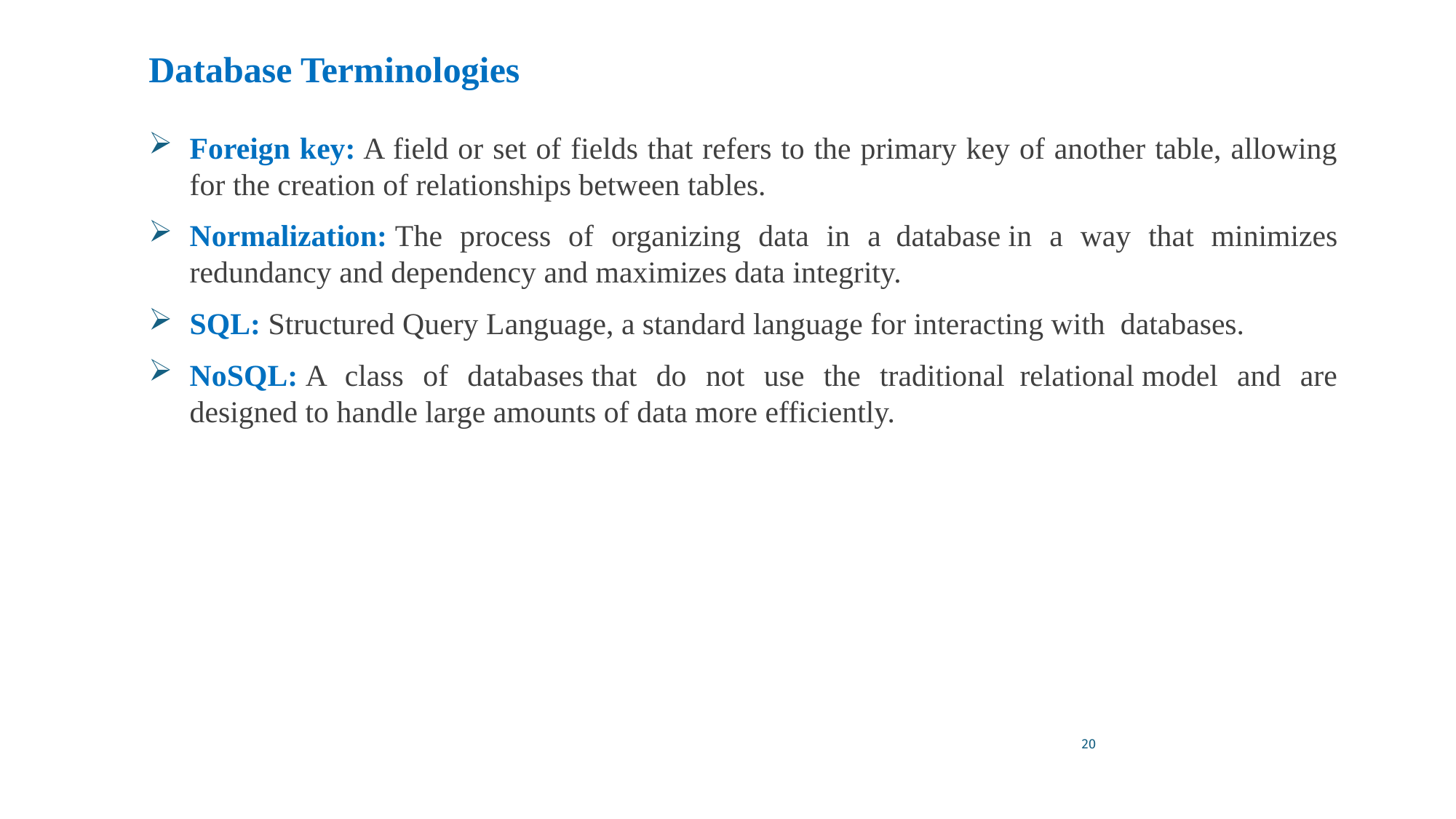

# Database Terminologies
Foreign key: A field or set of fields that refers to the primary key of another table, allowing for the creation of relationships between tables.
Normalization: The process of organizing data in a  database in a way that minimizes redundancy and dependency and maximizes data integrity.
SQL: Structured Query Language, a standard language for interacting with  databases.
NoSQL: A class of databases that do not use the traditional  relational model and are designed to handle large amounts of data more efficiently.

20